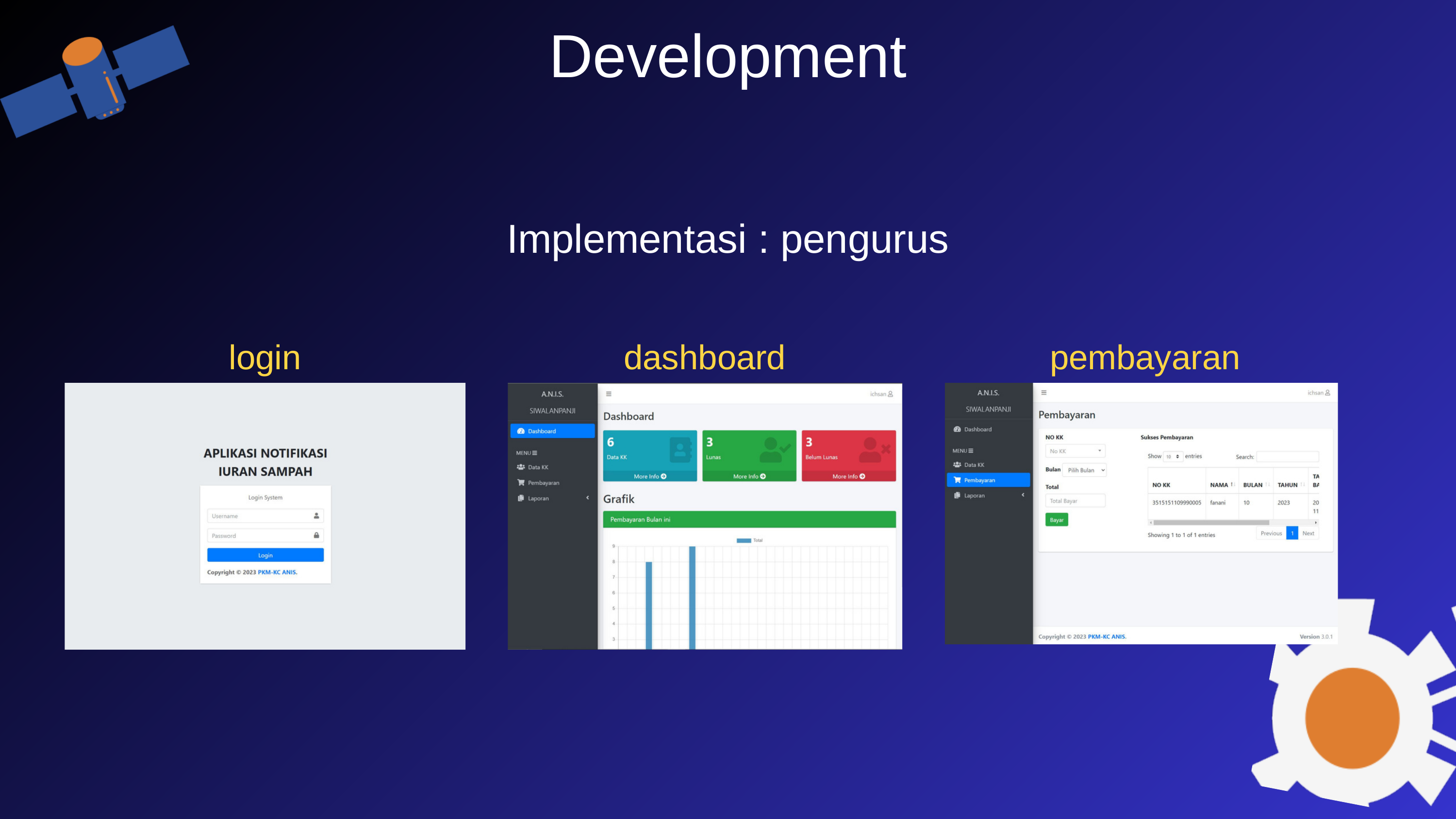

Development
Implementasi : pengurus
login
dashboard
pembayaran